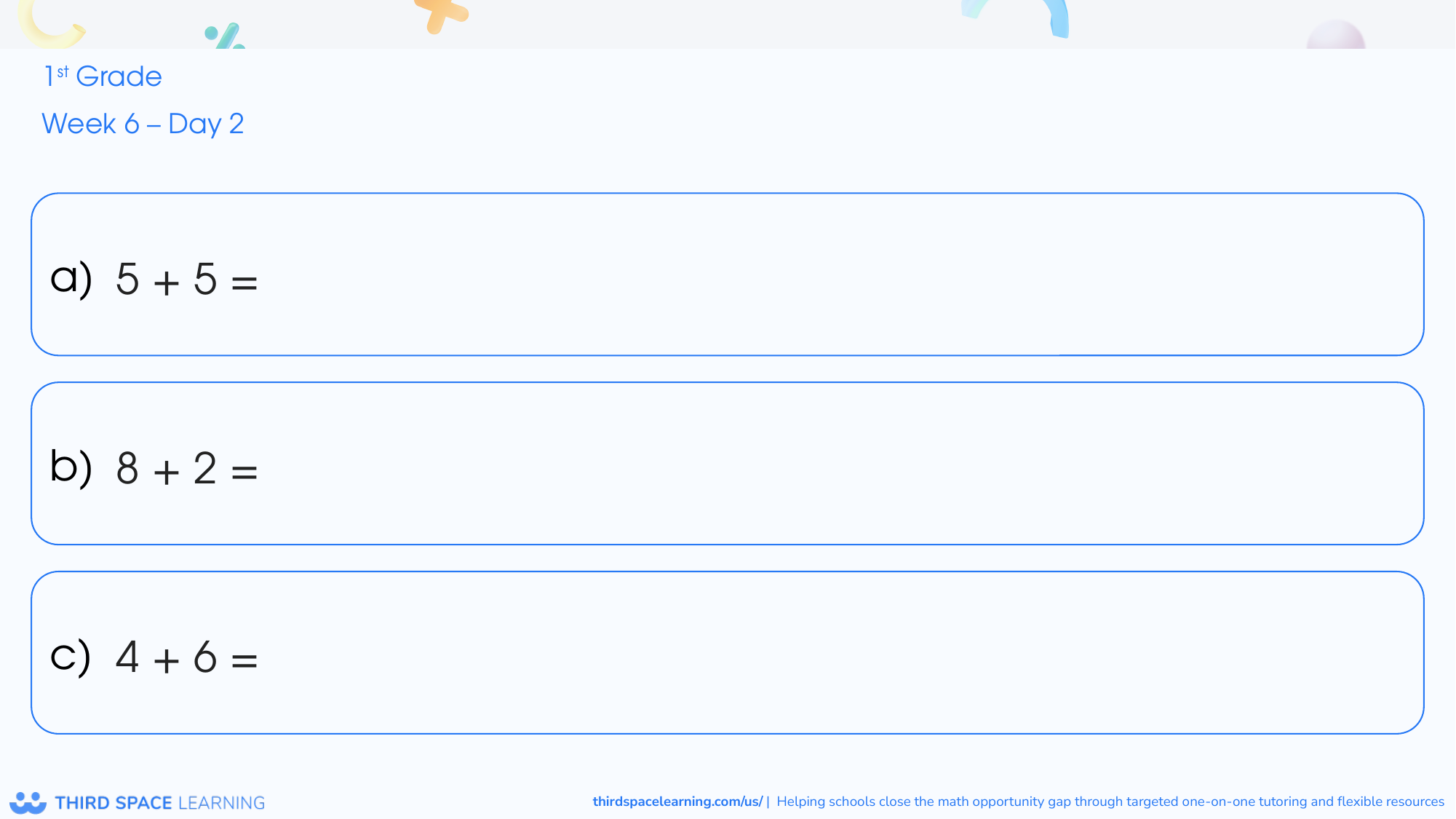

1st Grade
Week 6 – Day 2
5 + 5 =
8 + 2 =
4 + 6 =